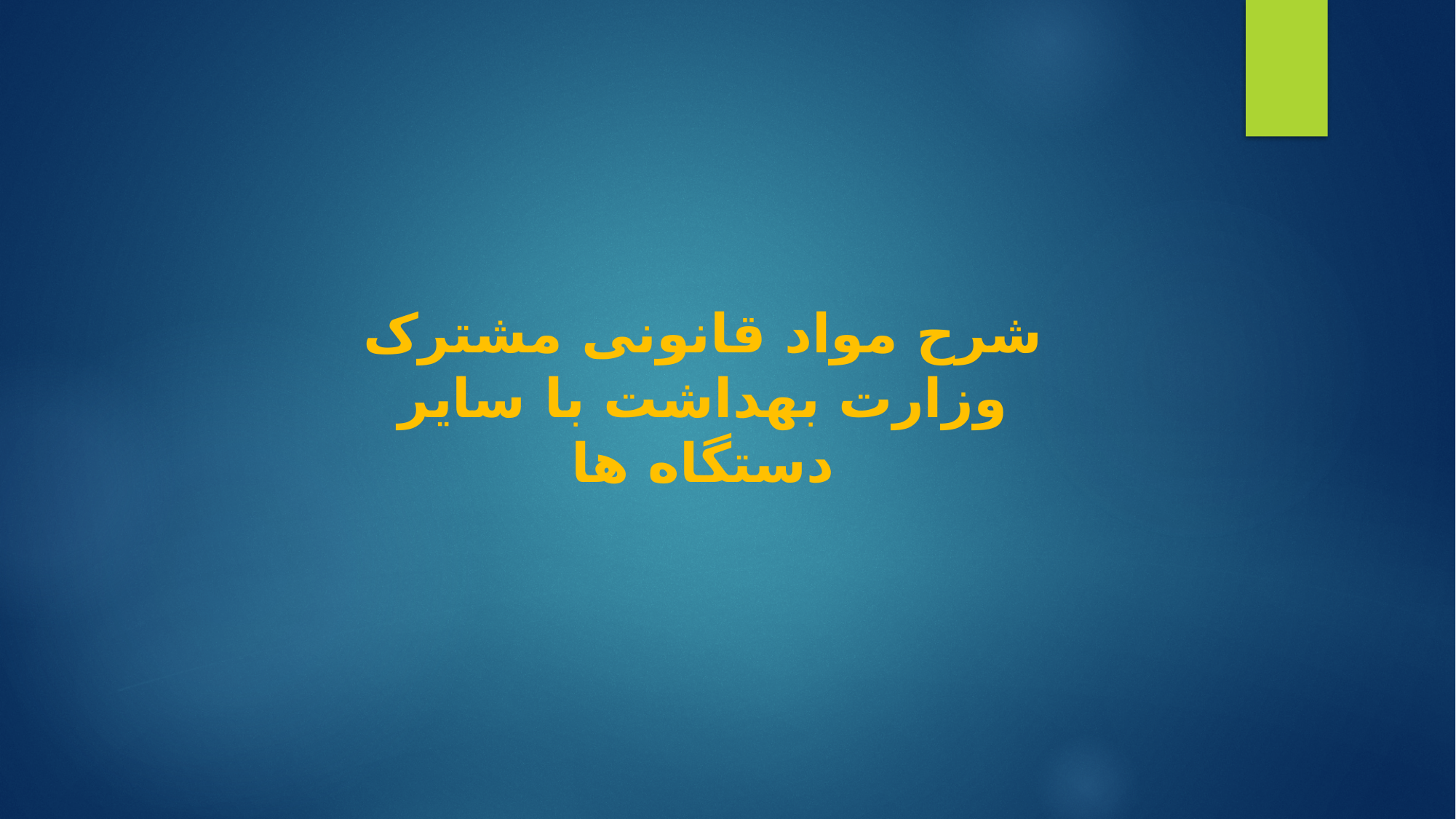

شرح مواد قانونی مشترک وزارت بهداشت با سایر دستگاه ها